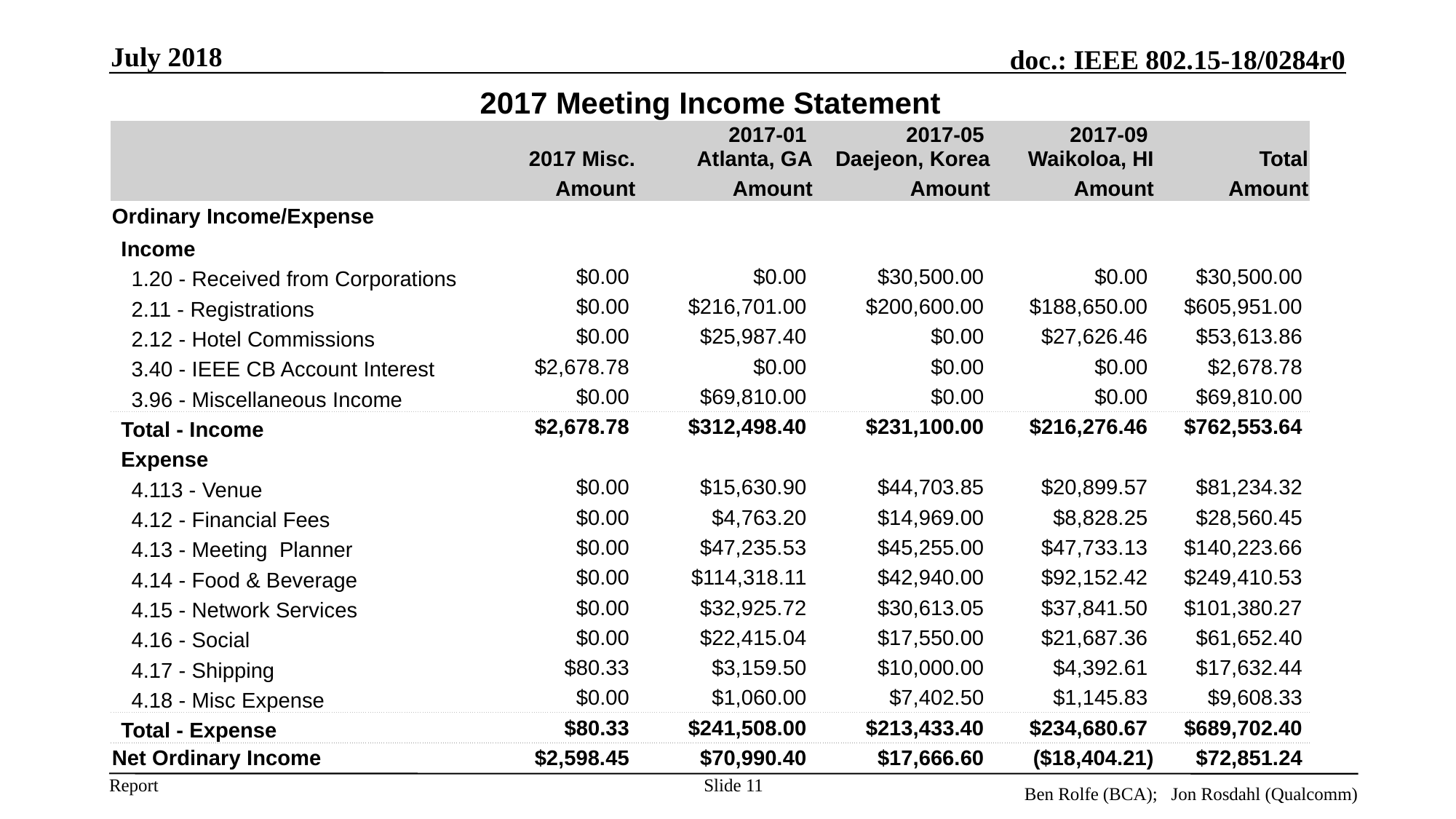

July 2018
| 2017 Meeting Income Statement |  |  |  |  |  |
| --- | --- | --- | --- | --- | --- |
|  | 2017 Misc. | 2017-01 Atlanta, GA | 2017-05 Daejeon, Korea | 2017-09 Waikoloa, HI | Total |
|  | Amount | Amount | Amount | Amount | Amount |
| Ordinary Income/Expense |  |  |  |  |  |
| Income |  |  |  |  |  |
| 1.20 - Received from Corporations | $0.00 | $0.00 | $30,500.00 | $0.00 | $30,500.00 |
| 2.11 - Registrations | $0.00 | $216,701.00 | $200,600.00 | $188,650.00 | $605,951.00 |
| 2.12 - Hotel Commissions | $0.00 | $25,987.40 | $0.00 | $27,626.46 | $53,613.86 |
| 3.40 - IEEE CB Account Interest | $2,678.78 | $0.00 | $0.00 | $0.00 | $2,678.78 |
| 3.96 - Miscellaneous Income | $0.00 | $69,810.00 | $0.00 | $0.00 | $69,810.00 |
| Total - Income | $2,678.78 | $312,498.40 | $231,100.00 | $216,276.46 | $762,553.64 |
| Expense |  |  |  |  |  |
| 4.113 - Venue | $0.00 | $15,630.90 | $44,703.85 | $20,899.57 | $81,234.32 |
| 4.12 - Financial Fees | $0.00 | $4,763.20 | $14,969.00 | $8,828.25 | $28,560.45 |
| 4.13 - Meeting Planner | $0.00 | $47,235.53 | $45,255.00 | $47,733.13 | $140,223.66 |
| 4.14 - Food & Beverage | $0.00 | $114,318.11 | $42,940.00 | $92,152.42 | $249,410.53 |
| 4.15 - Network Services | $0.00 | $32,925.72 | $30,613.05 | $37,841.50 | $101,380.27 |
| 4.16 - Social | $0.00 | $22,415.04 | $17,550.00 | $21,687.36 | $61,652.40 |
| 4.17 - Shipping | $80.33 | $3,159.50 | $10,000.00 | $4,392.61 | $17,632.44 |
| 4.18 - Misc Expense | $0.00 | $1,060.00 | $7,402.50 | $1,145.83 | $9,608.33 |
| Total - Expense | $80.33 | $241,508.00 | $213,433.40 | $234,680.67 | $689,702.40 |
| Net Ordinary Income | $2,598.45 | $70,990.40 | $17,666.60 | ($18,404.21) | $72,851.24 |
Slide 11
Ben Rolfe (BCA);   Jon Rosdahl (Qualcomm)